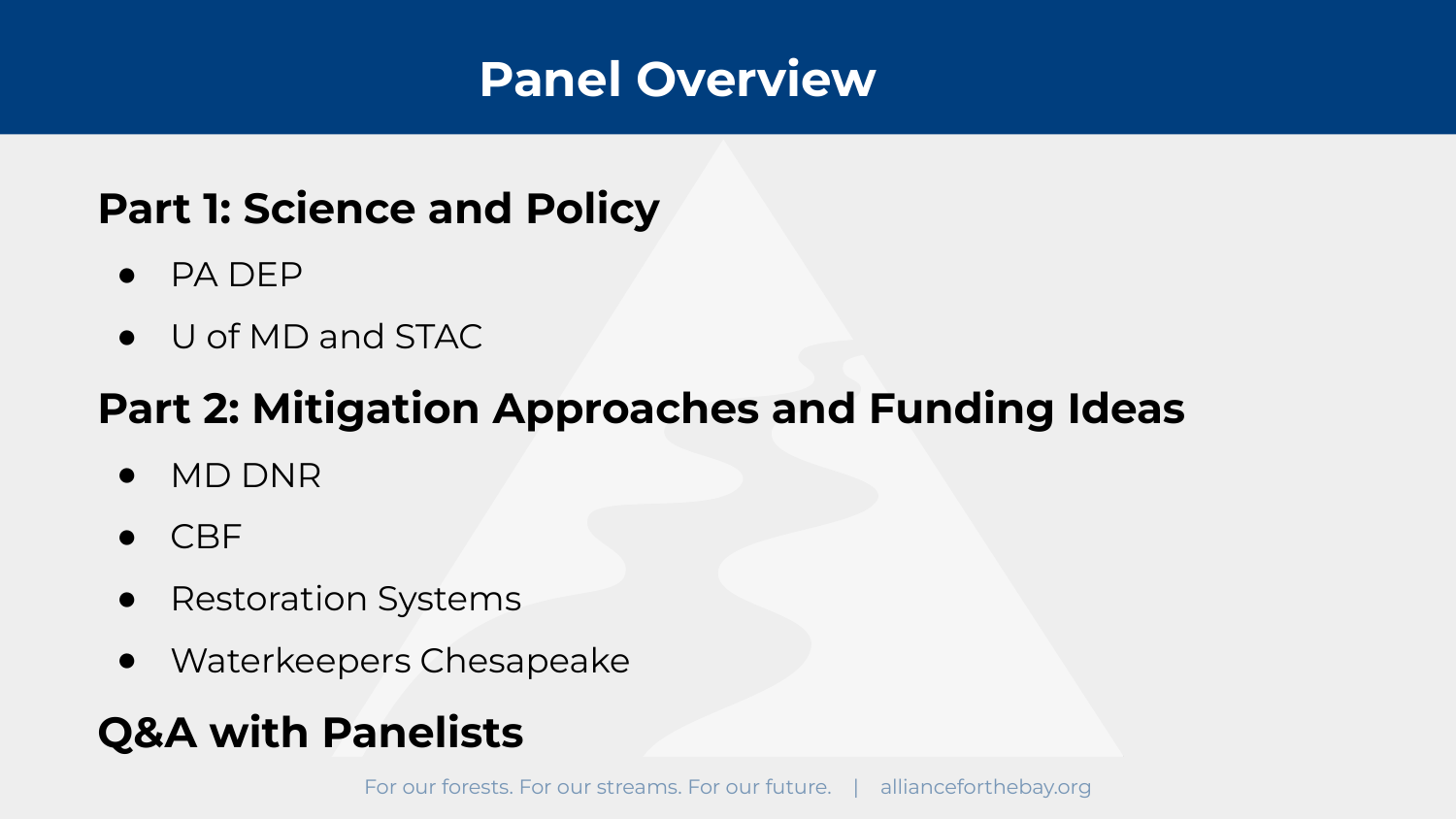

Panel Overview

Part 1: Science and Policy
PA DEP
U of MD and STAC
Part 2: Mitigation Approaches and Funding Ideas
MD DNR
CBF
Restoration Systems
Waterkeepers Chesapeake
Q&A with Panelists